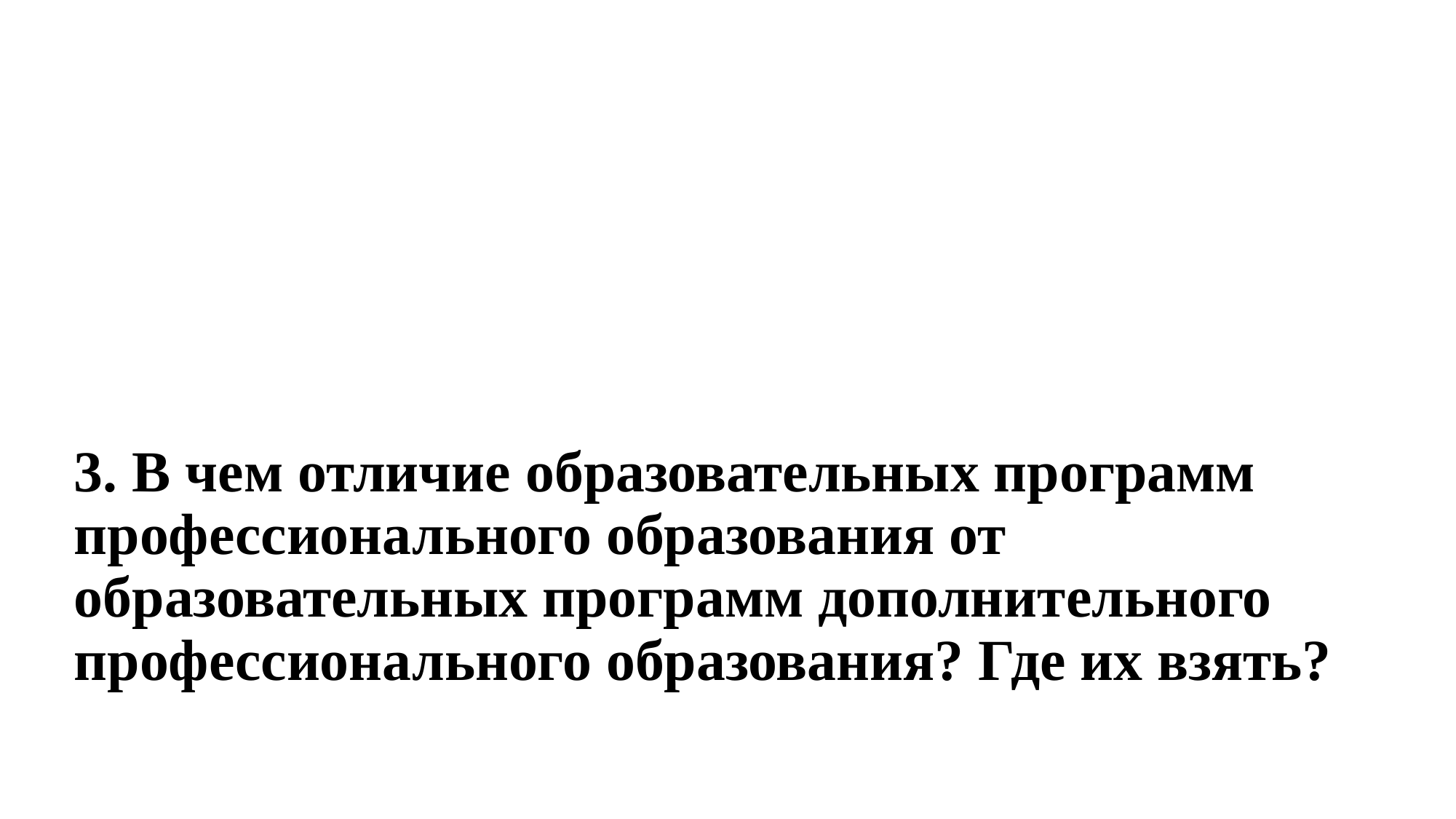

# 3. В чем отличие образовательных программ профессионального образования от образовательных программ дополнительного профессионального образования? Где их взять?